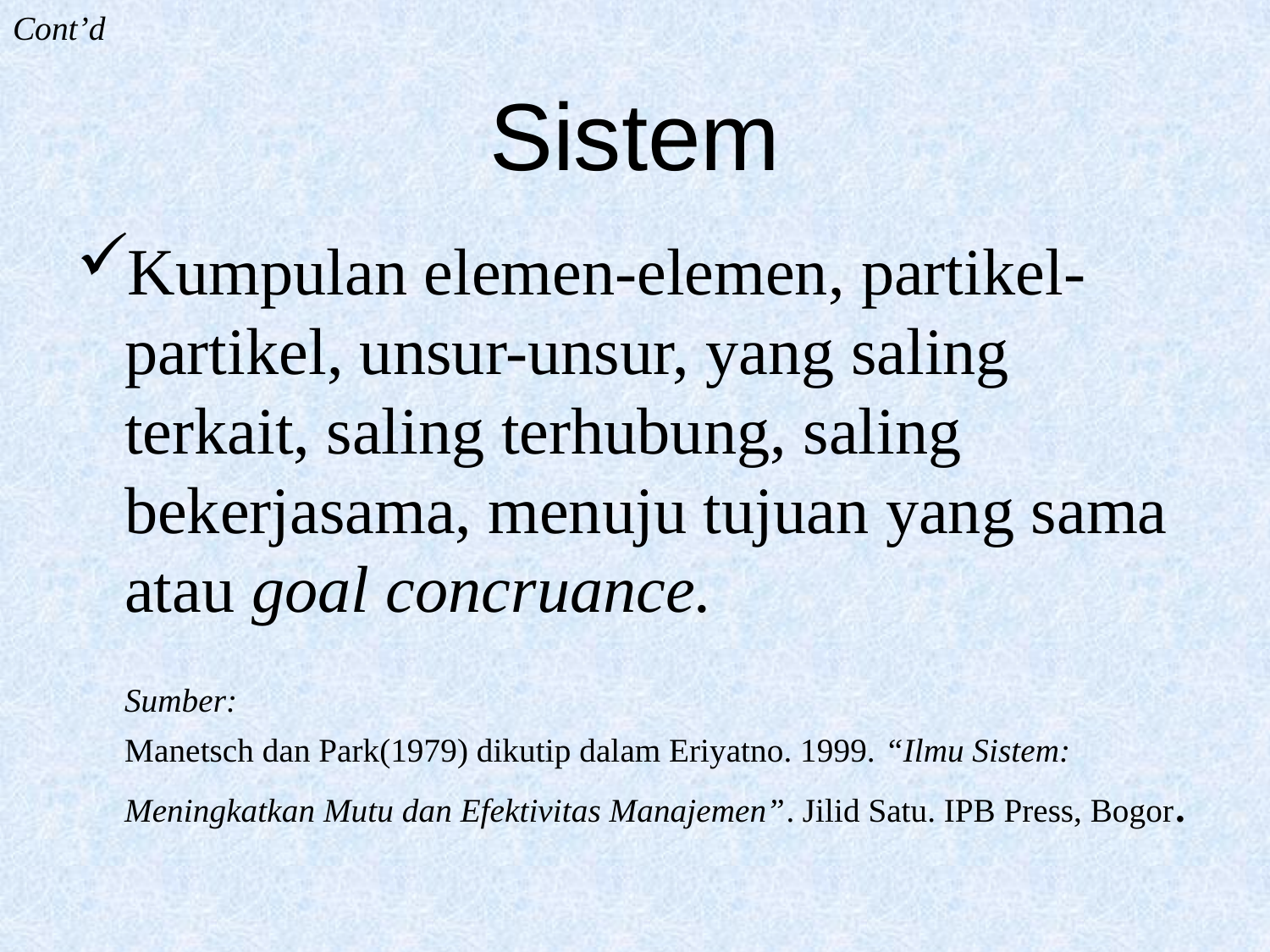

Cont’d
# Sistem
Kumpulan elemen-elemen, partikel-partikel, unsur-unsur, yang saling terkait, saling terhubung, saling bekerjasama, menuju tujuan yang sama atau goal concruance.

	Sumber:
	Manetsch dan Park(1979) dikutip dalam Eriyatno. 1999. “Ilmu Sistem: Meningkatkan Mutu dan Efektivitas Manajemen”. Jilid Satu. IPB Press, Bogor.